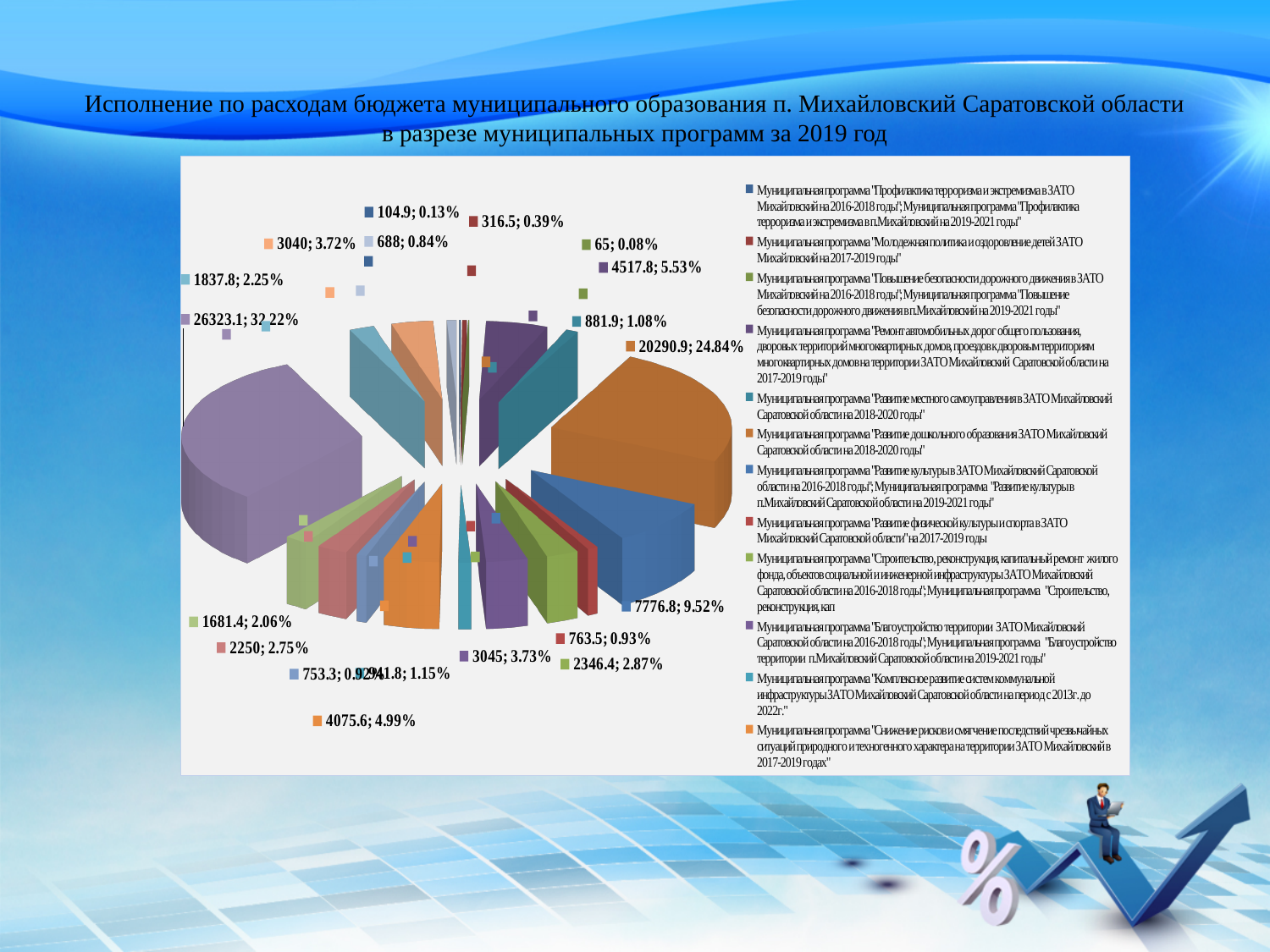

# Исполнение по расходам бюджета муниципального образования п. Михайловский Саратовской области в разрезе муниципальных программ за 2019 год

[unsupported chart]